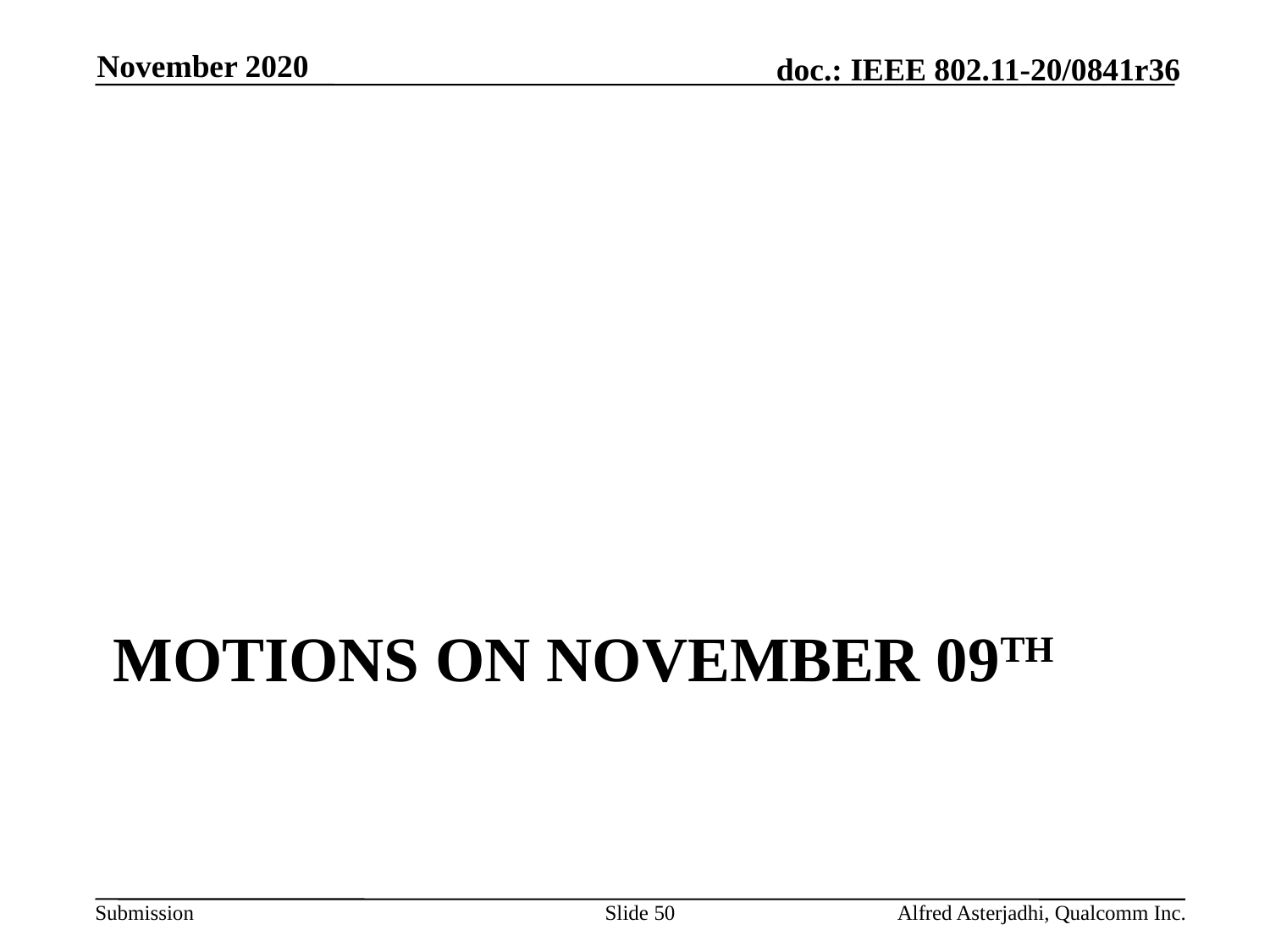

November 2020

# Motions on November 09th
Slide 50
Alfred Asterjadhi, Qualcomm Inc.